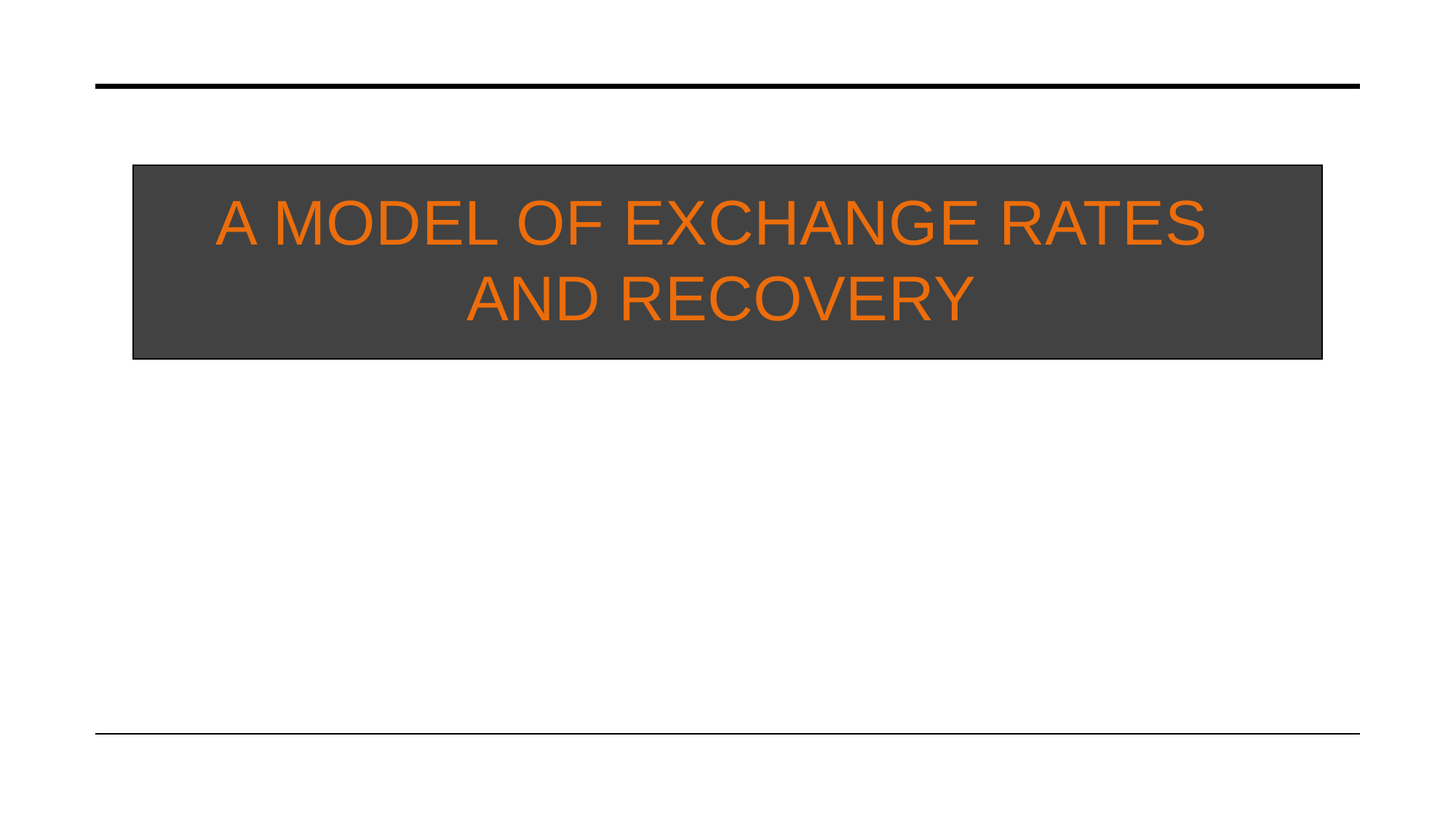

# A MODEL OF EXCHANGE RATES AND RECOVERY